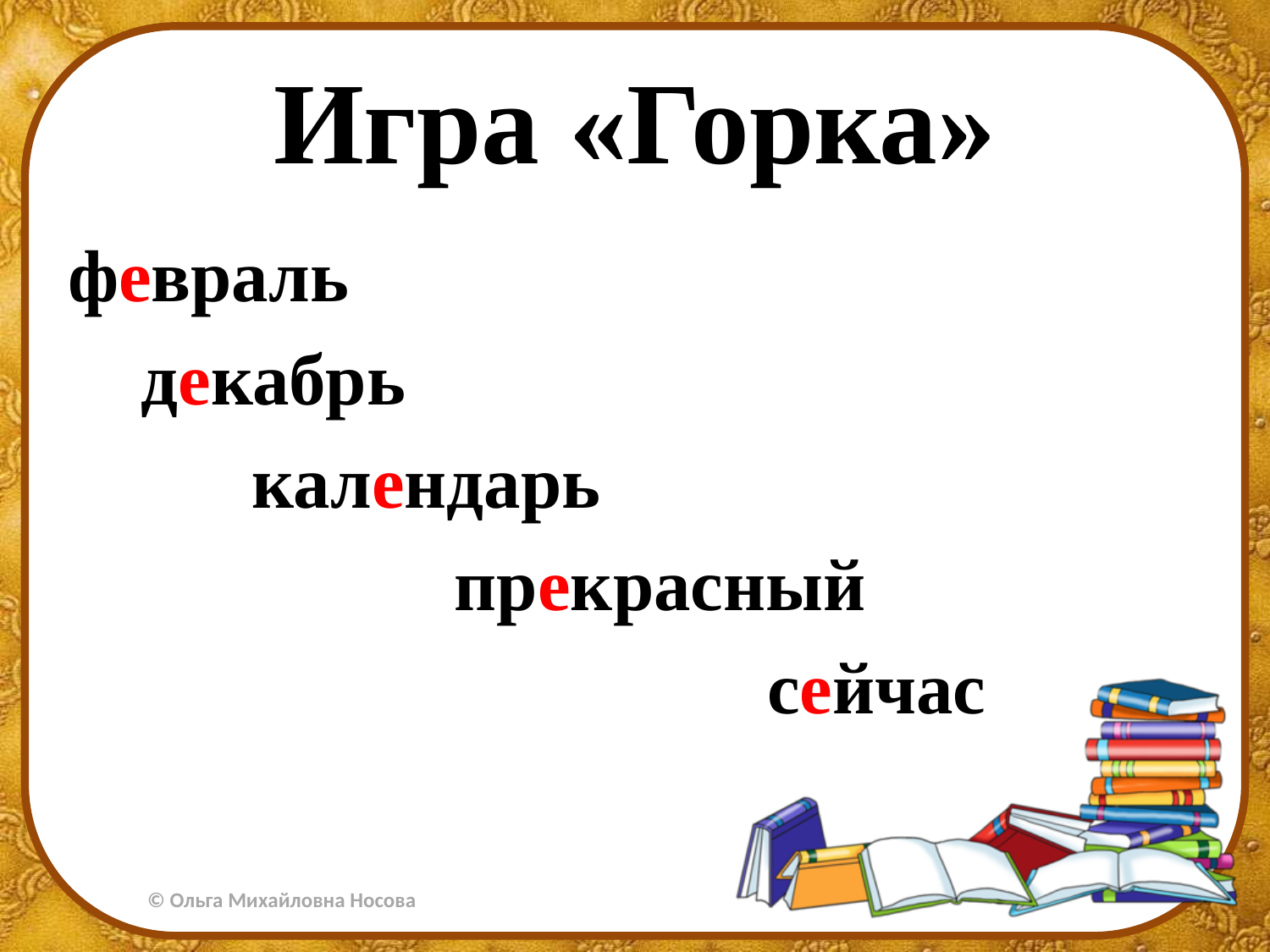

# Игра «Горка»
февраль
    декабрь
          календарь
                     прекрасный
                                      сейчас